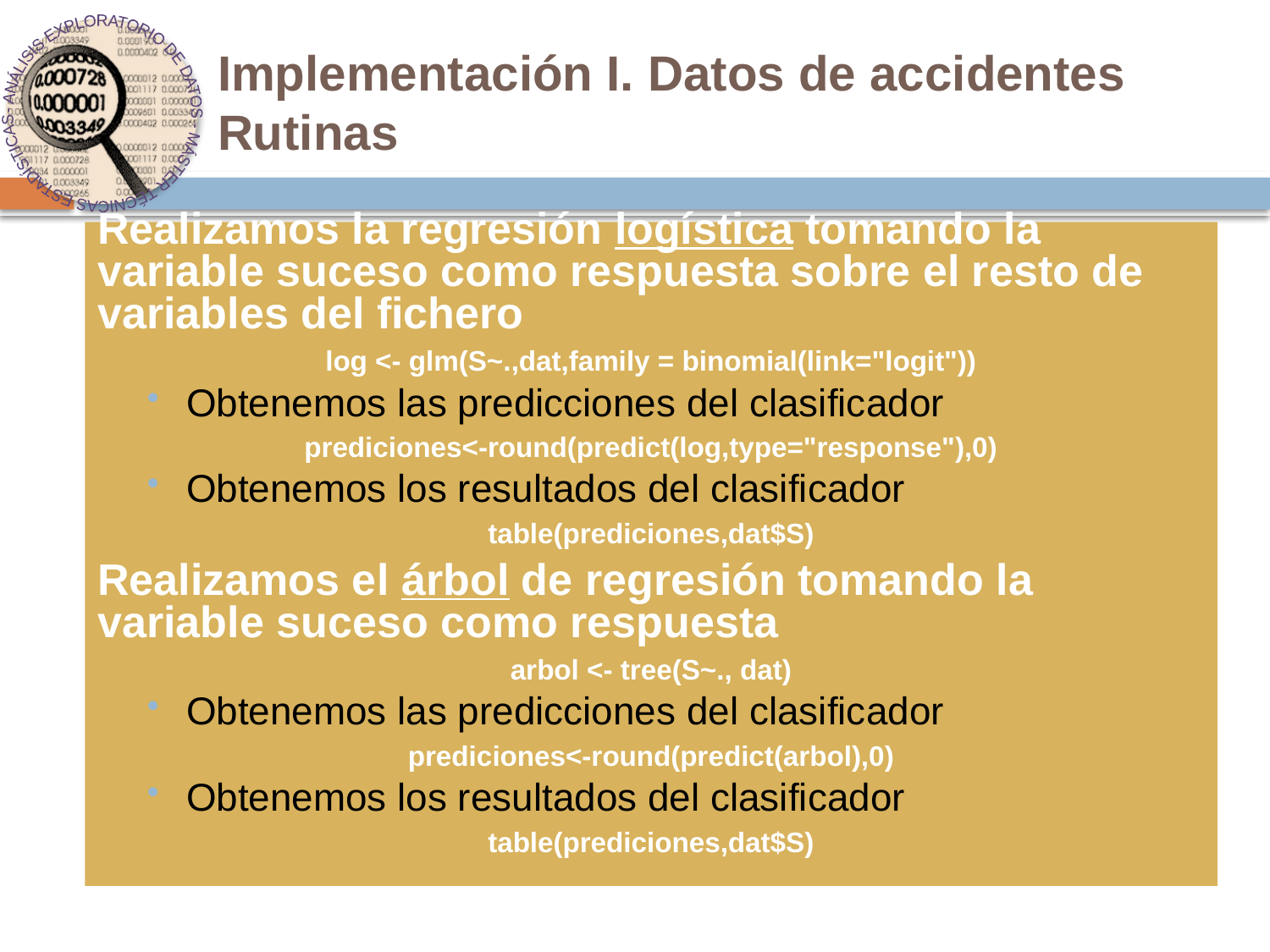

Implementación I. Datos de accidentes
Rutinas
Realizamos la regresión logística tomando la variable suceso como respuesta sobre el resto de variables del fichero
log <- glm(S~.,dat,family = binomial(link="logit"))
Obtenemos las predicciones del clasificador
prediciones<-round(predict(log,type="response"),0)
Obtenemos los resultados del clasificador
table(prediciones,dat$S)
Realizamos el árbol de regresión tomando la variable suceso como respuesta
arbol <- tree(S~., dat)
Obtenemos las predicciones del clasificador
prediciones<-round(predict(arbol),0)
Obtenemos los resultados del clasificador
table(prediciones,dat$S)